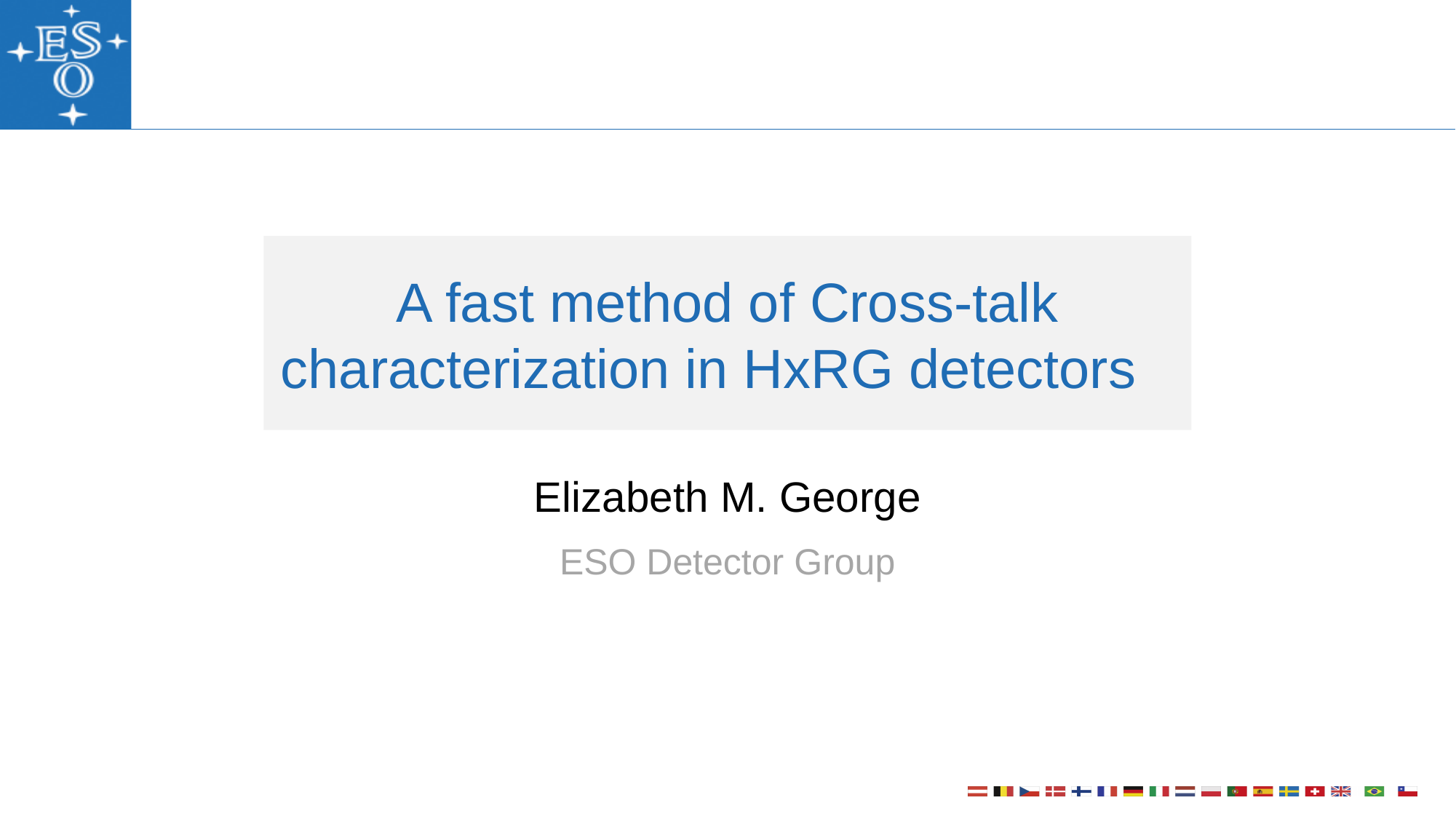

# A fast method of Cross-talk characterization in HxRG detectors
Elizabeth M. George
ESO Detector Group